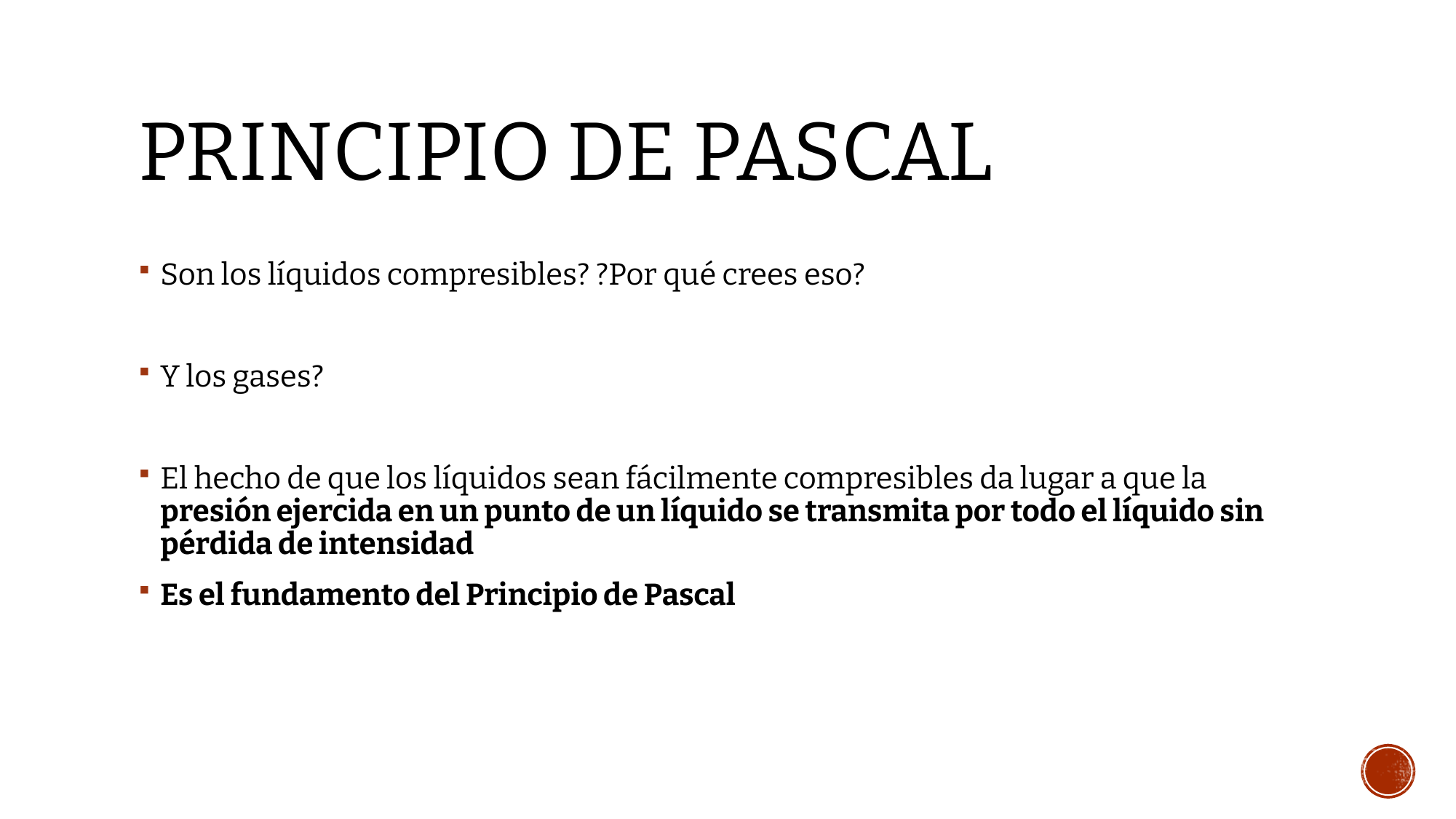

# Principio de pascal
Son los líquidos compresibles? ?Por qué crees eso?

Y los gases?

El hecho de que los líquidos sean fácilmente compresibles da lugar a que la presión ejercida en un punto de un líquido se transmita por todo el líquido sin pérdida de intensidad
Es el fundamento del Principio de Pascal